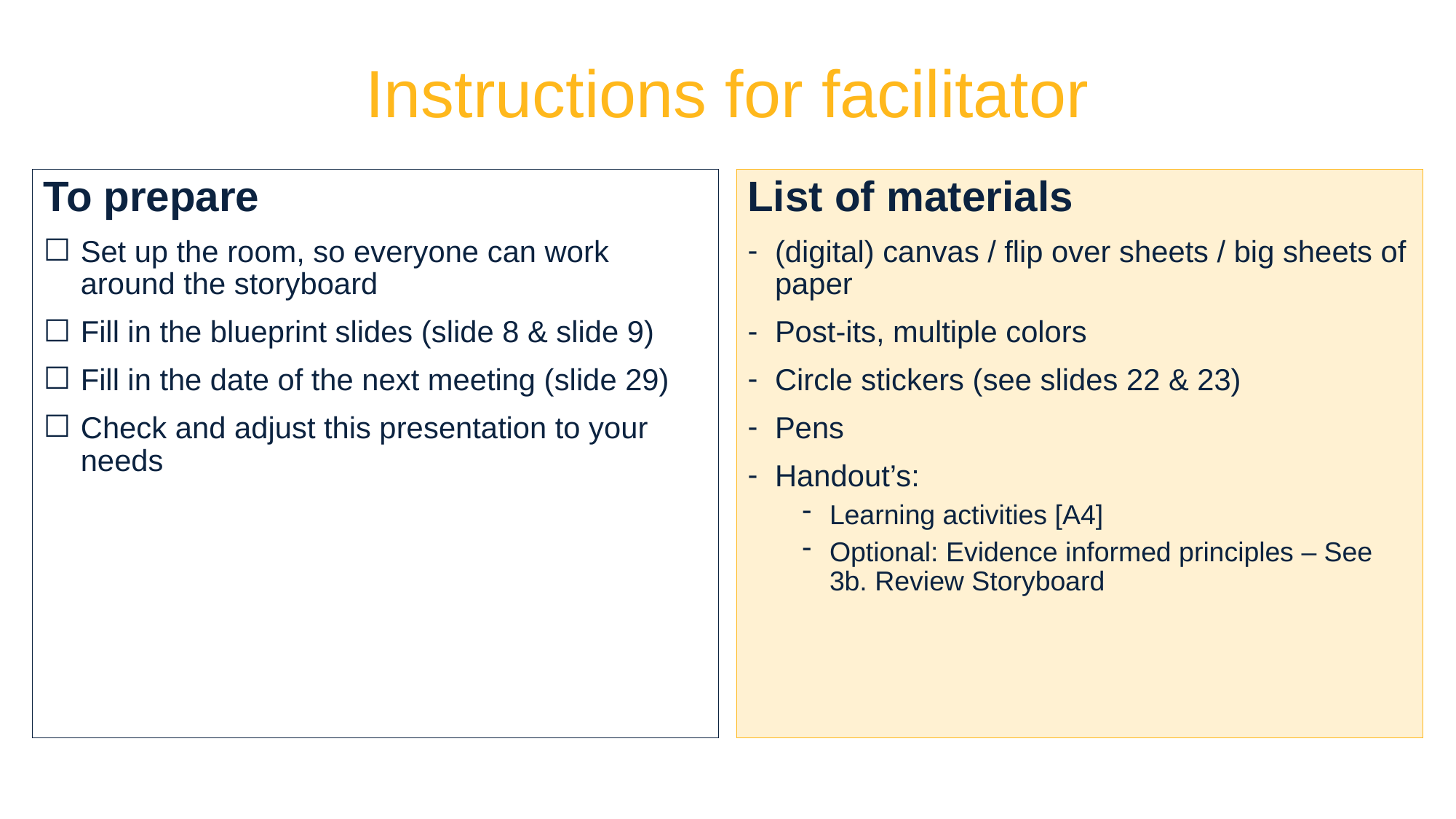

# Instructions for facilitator
To prepare
Set up the room, so everyone can work around the storyboard
Fill in the blueprint slides (slide 8 & slide 9)
Fill in the date of the next meeting (slide 29)
Check and adjust this presentation to your needs
List of materials
(digital) canvas / flip over sheets / big sheets of paper
Post-its, multiple colors
Circle stickers (see slides 22 & 23)
Pens
Handout’s:
Learning activities [A4]
Optional: Evidence informed principles – See 3b. Review Storyboard